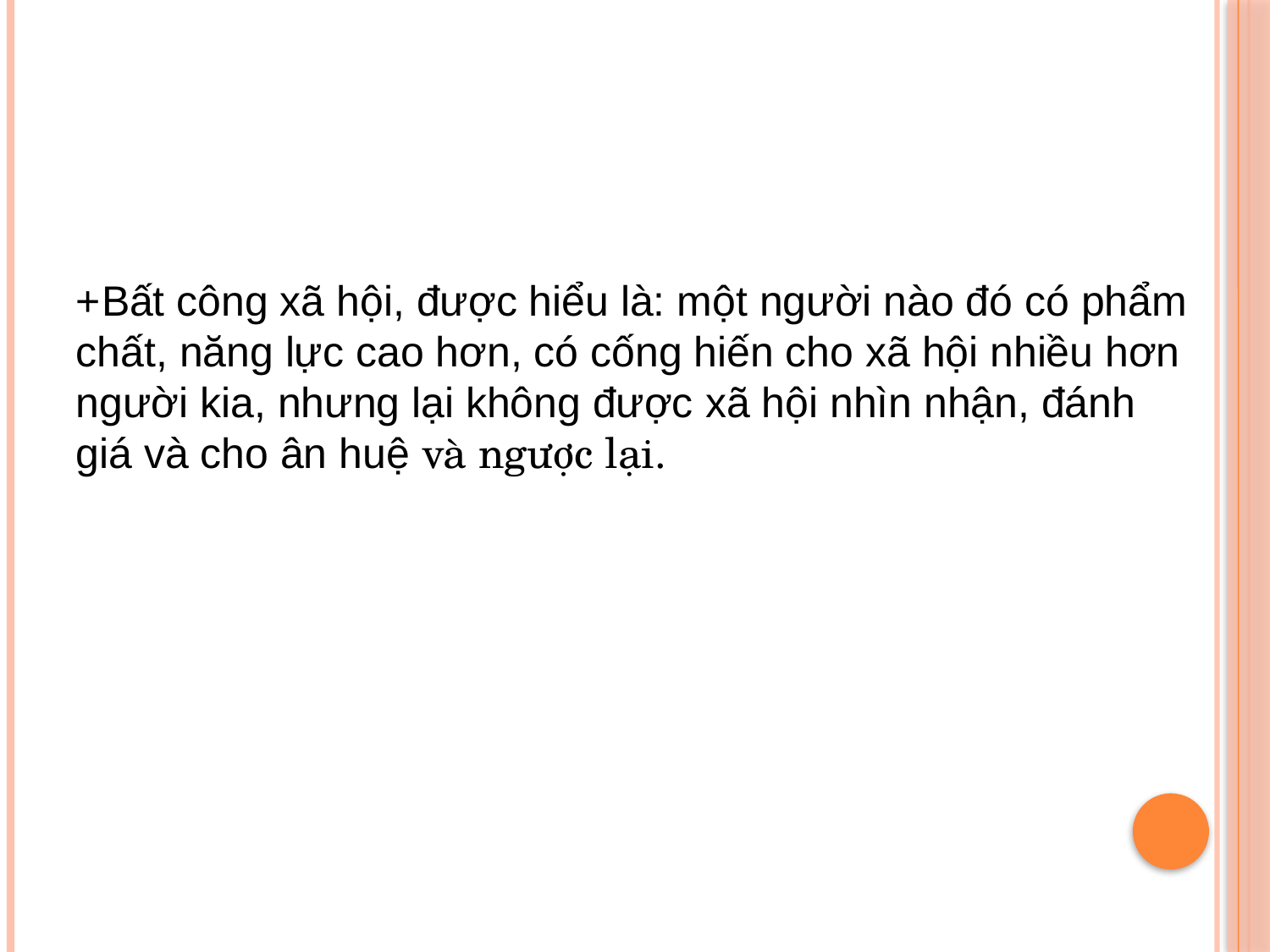

#
+Bất công xã hội, được hiểu là: một người nào đó có phẩm chất, năng lực cao hơn, có cống hiến cho xã hội nhiều hơn người kia, nhưng lại không được xã hội nhìn nhận, đánh giá và cho ân huệ và ngược lại.